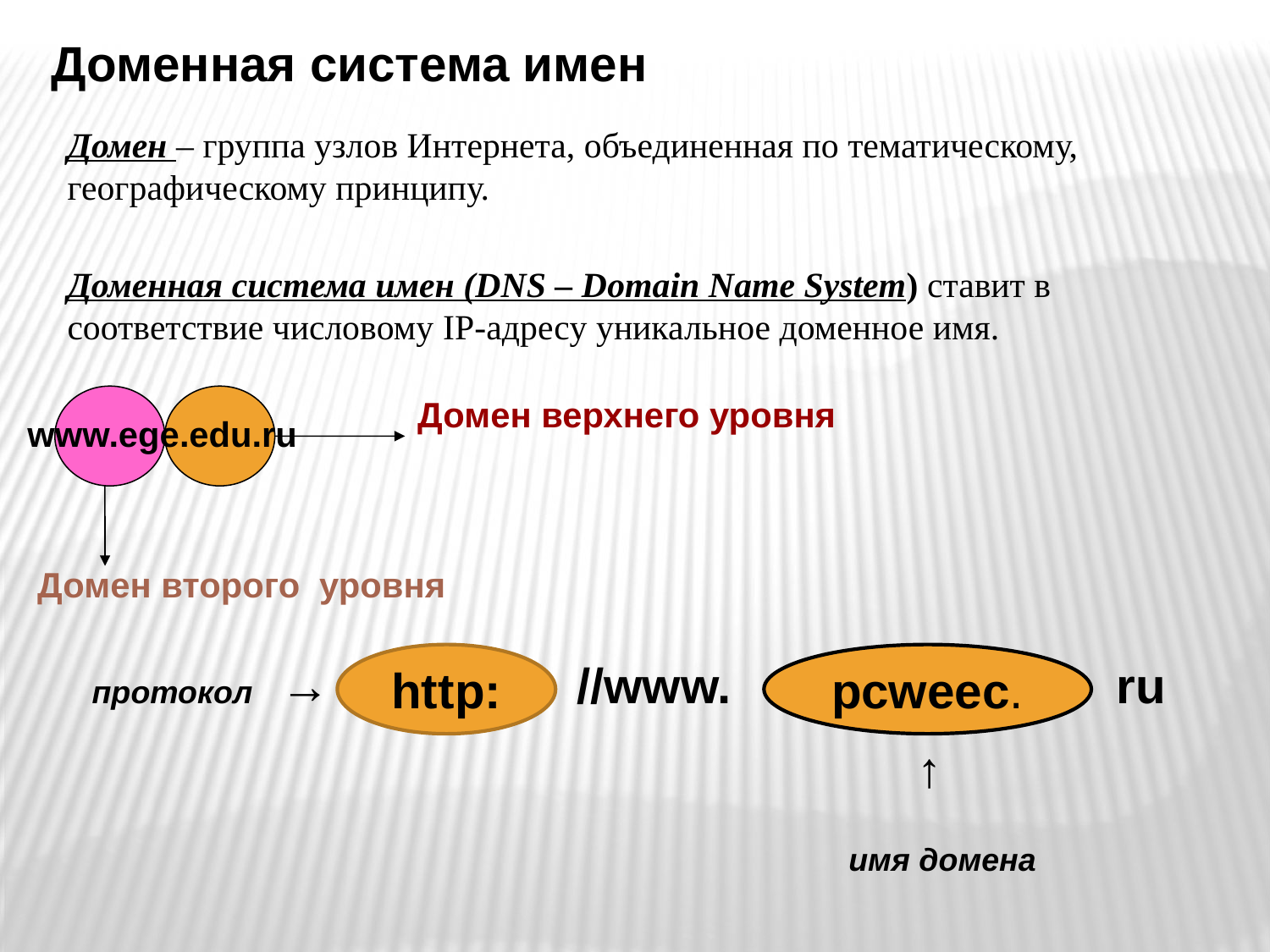

Доменная система имен
Домен – группа узлов Интернета, объединенная по тематическому, географическому принципу.
Доменная система имен (DNS – Domain Name System) ставит в соответствие числовому IP-адресу уникальное доменное имя.

Домен верхнего уровня
www.ege.edu.ru

Домен второго  уровня

протокол  →                  //www.                            ru
                                                            ↑
                                                       имя домена
http:
pcweec.